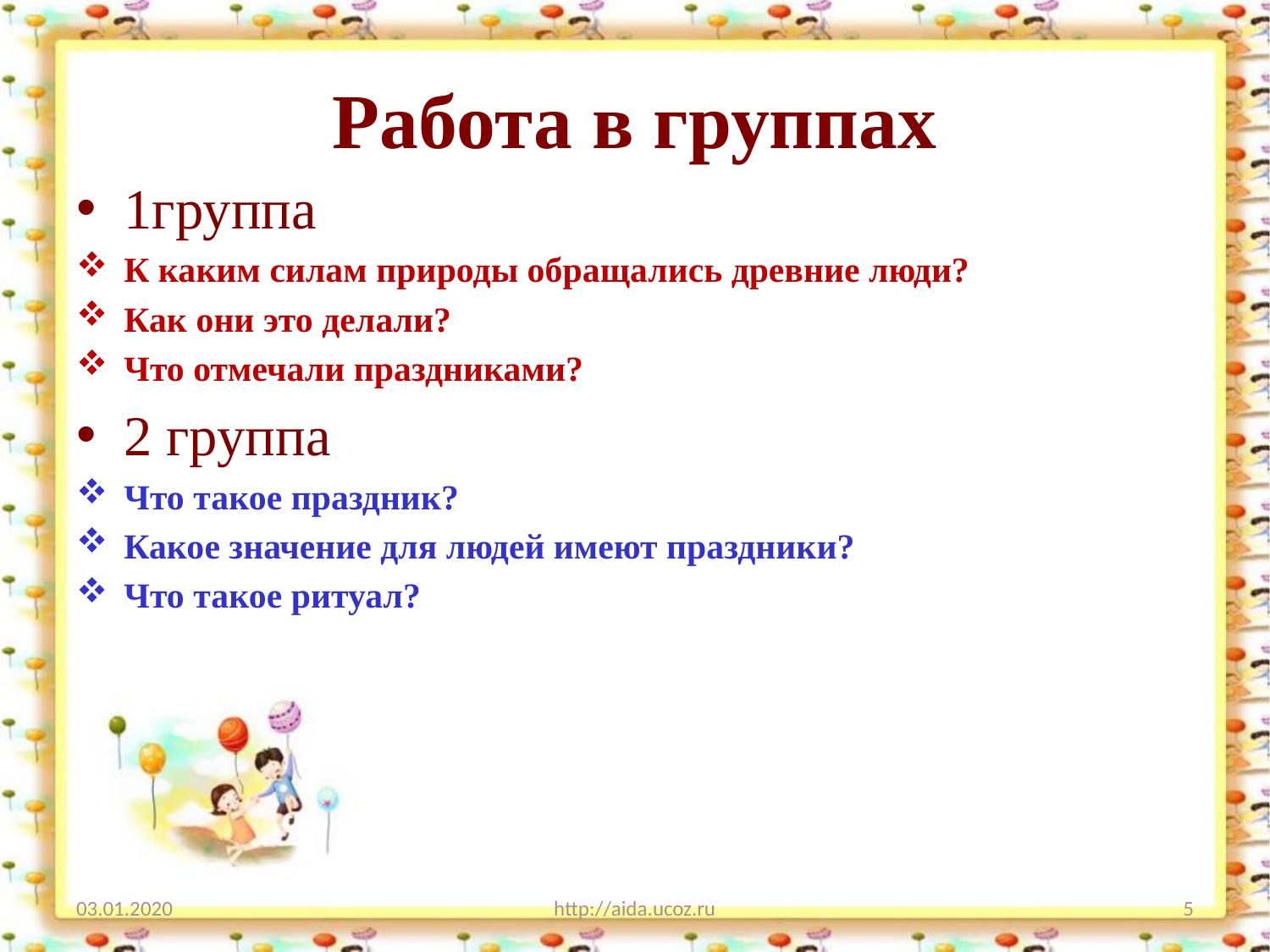

# Работа в группах
1группа
К каким силам природы обращались древние люди?
Как они это делали?
Что отмечали праздниками?
2 группа
Что такое праздник?
Какое значение для людей имеют праздники?
Что такое ритуал?

03.01.2020
http://aida.ucoz.ru
5